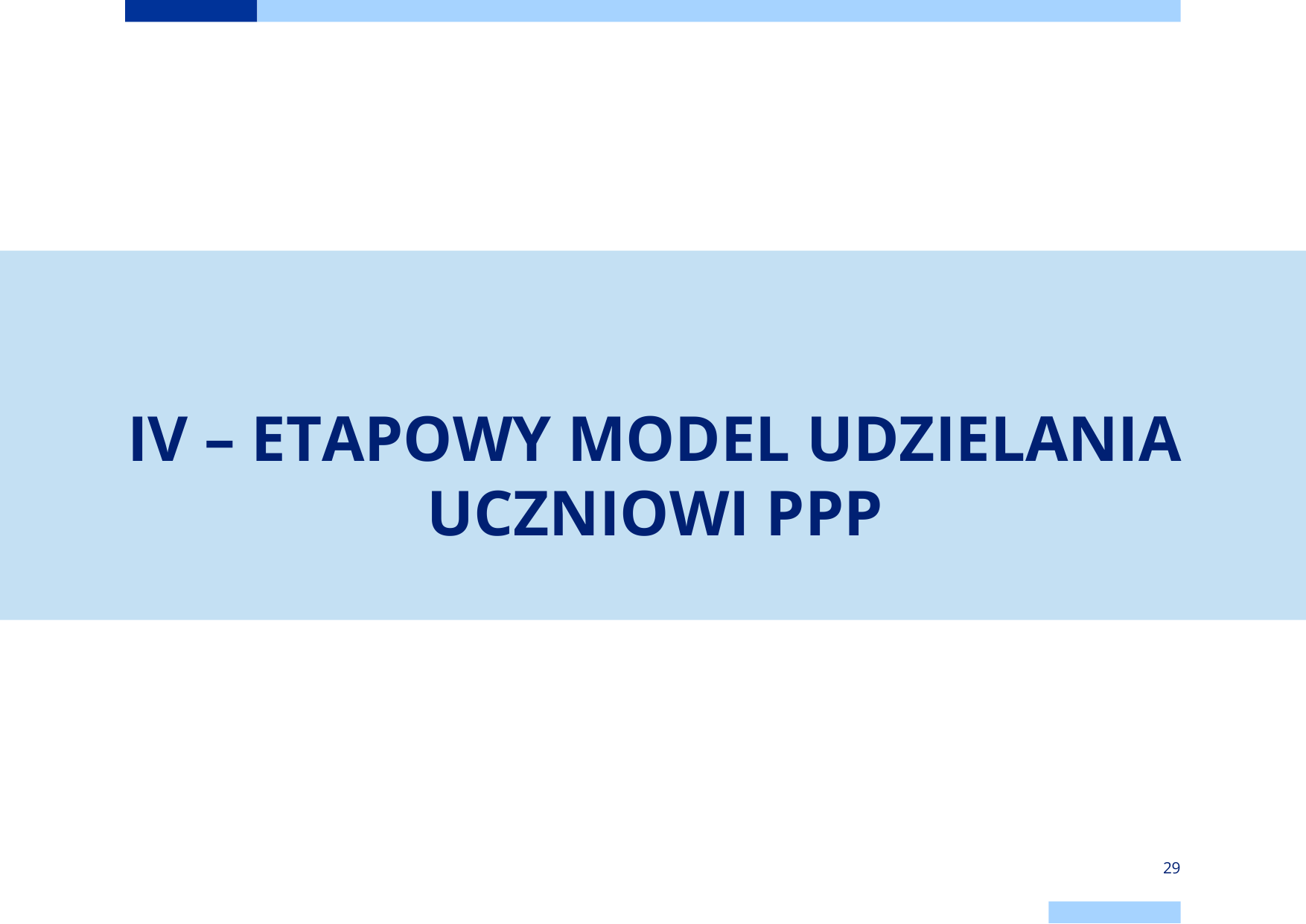

IV – ETAPOWY MODEL UDZIELANIA UCZNIOWI PPP
29